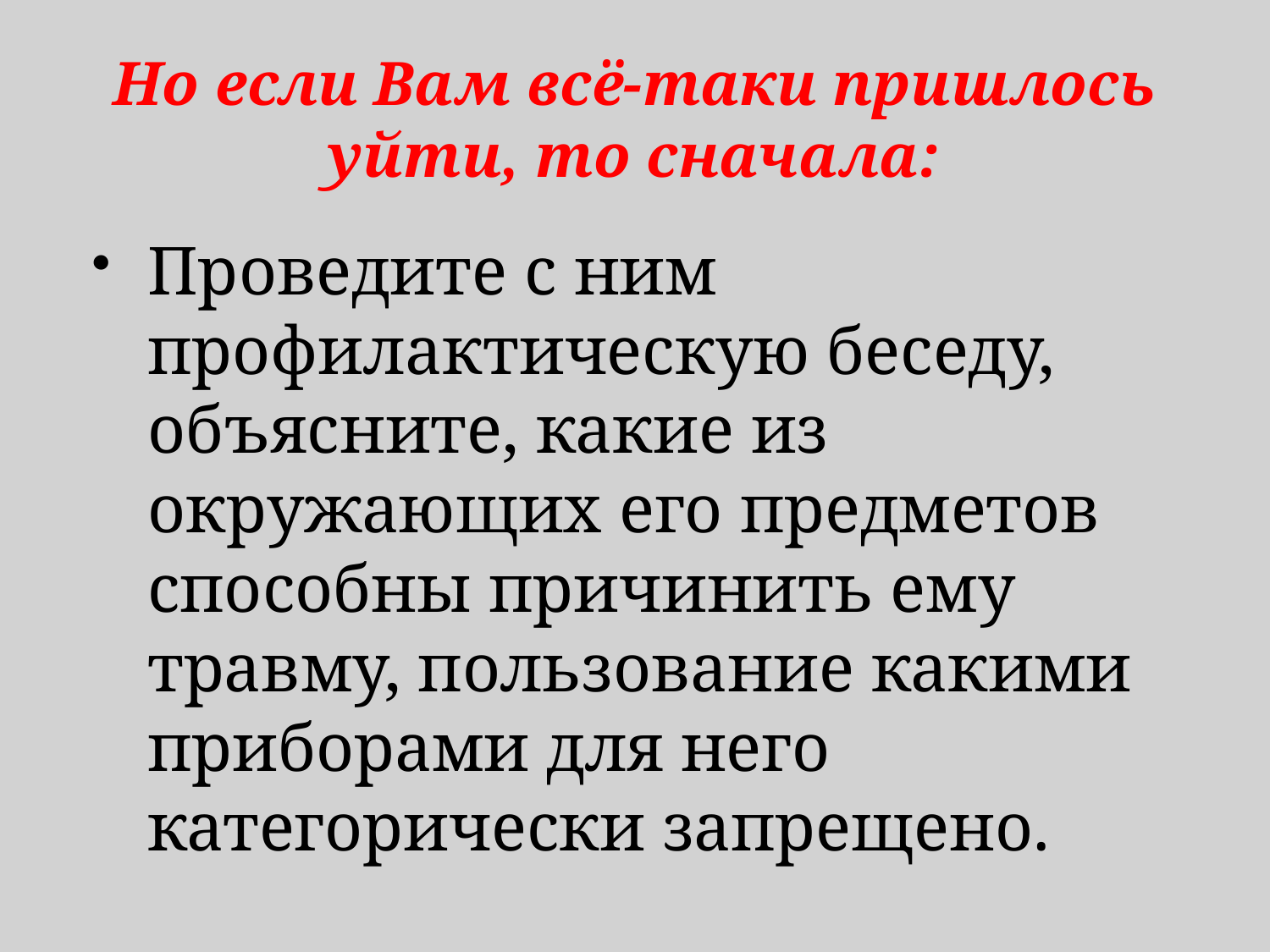

# Но если Вам всё-таки пришлось уйти, то сначала:
Проведите с ним профилактическую беседу, объясните, какие из окружающих его предметов способны причинить ему травму, пользование какими приборами для него категорически запрещено.